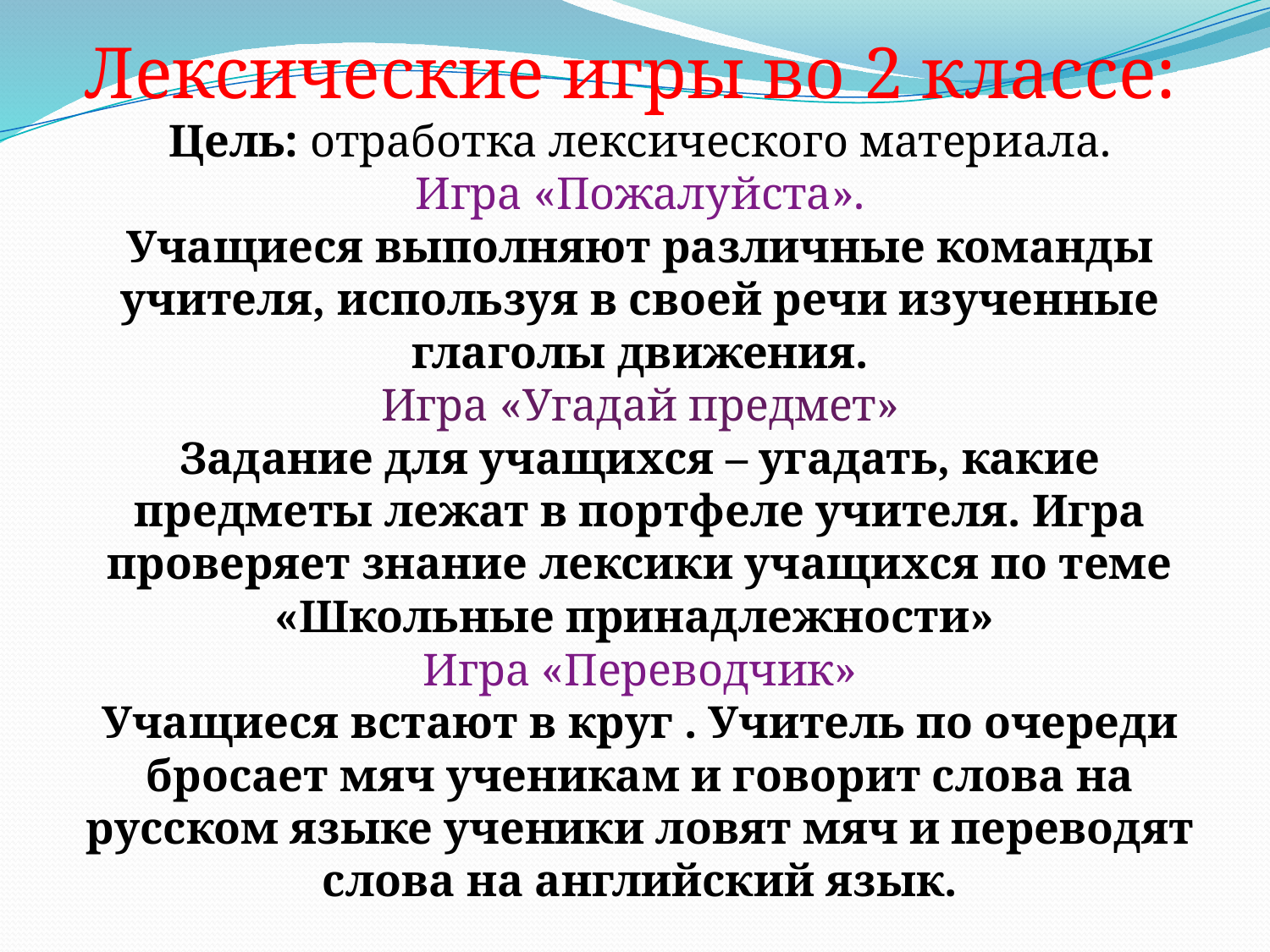

# Лексические игры во 2 классе: Цель: отработка лексического материала. Игра «Пожалуйста». Учащиеся выполняют различные команды учителя, используя в своей речи изученные глаголы движения. Игра «Угадай предмет» Задание для учащихся – угадать, какие предметы лежат в портфеле учителя. Игра проверяет знание лексики учащихся по теме «Школьные принадлежности» Игра «Переводчик» Учащиеся встают в круг . Учитель по очереди бросает мяч ученикам и говорит слова на русском языке ученики ловят мяч и переводят слова на английский язык.